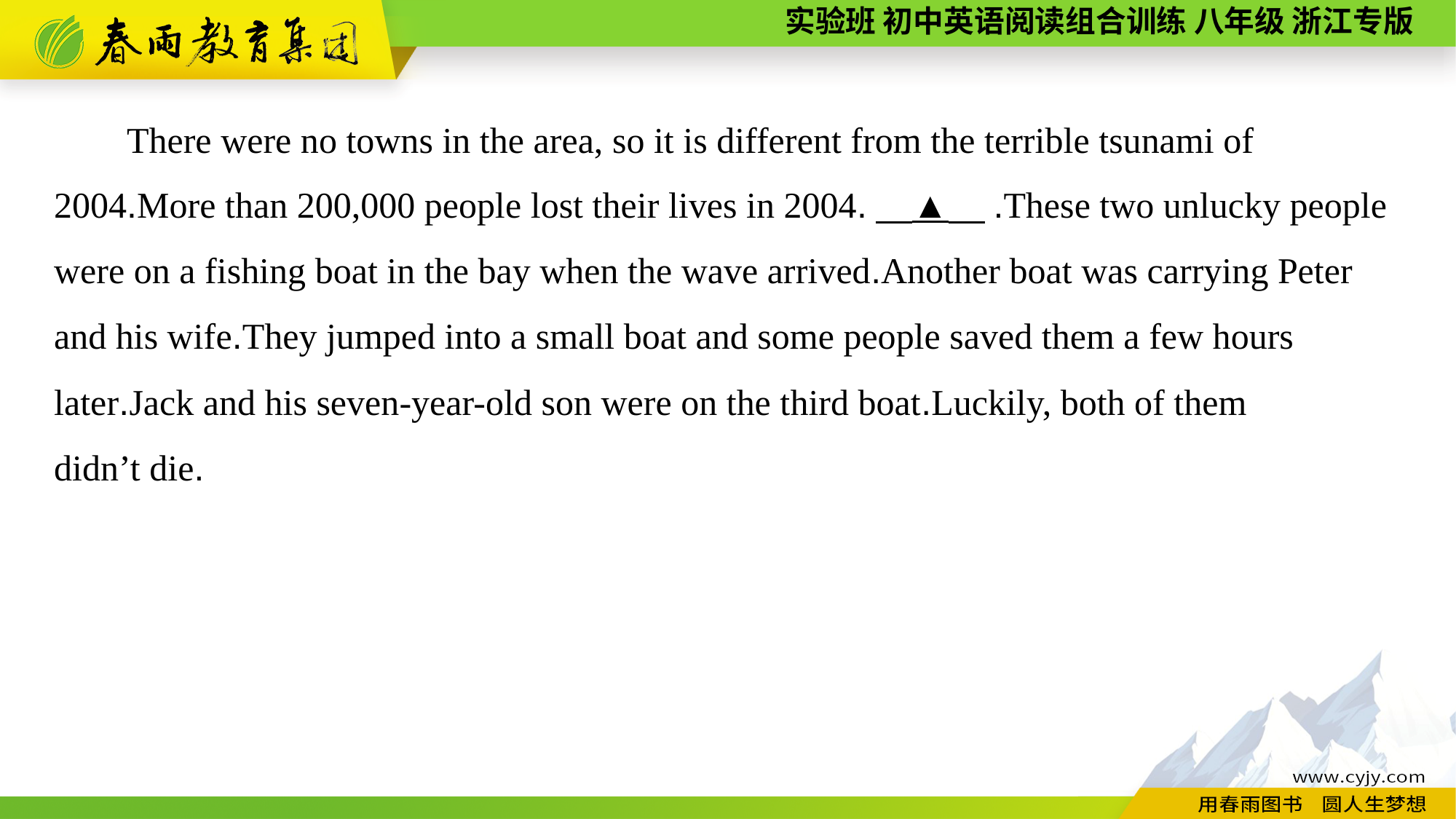

There were no towns in the area, so it is different from the terrible tsunami of 2004.More than 200,000 people lost their lives in 2004.　▲　.These two unlucky people were on a fishing boat in the bay when the wave arrived.Another boat was carrying Peter and his wife.They jumped into a small boat and some people saved them a few hours later.Jack and his seven-year-old son were on the third boat.Luckily, both of them
didn’t die.